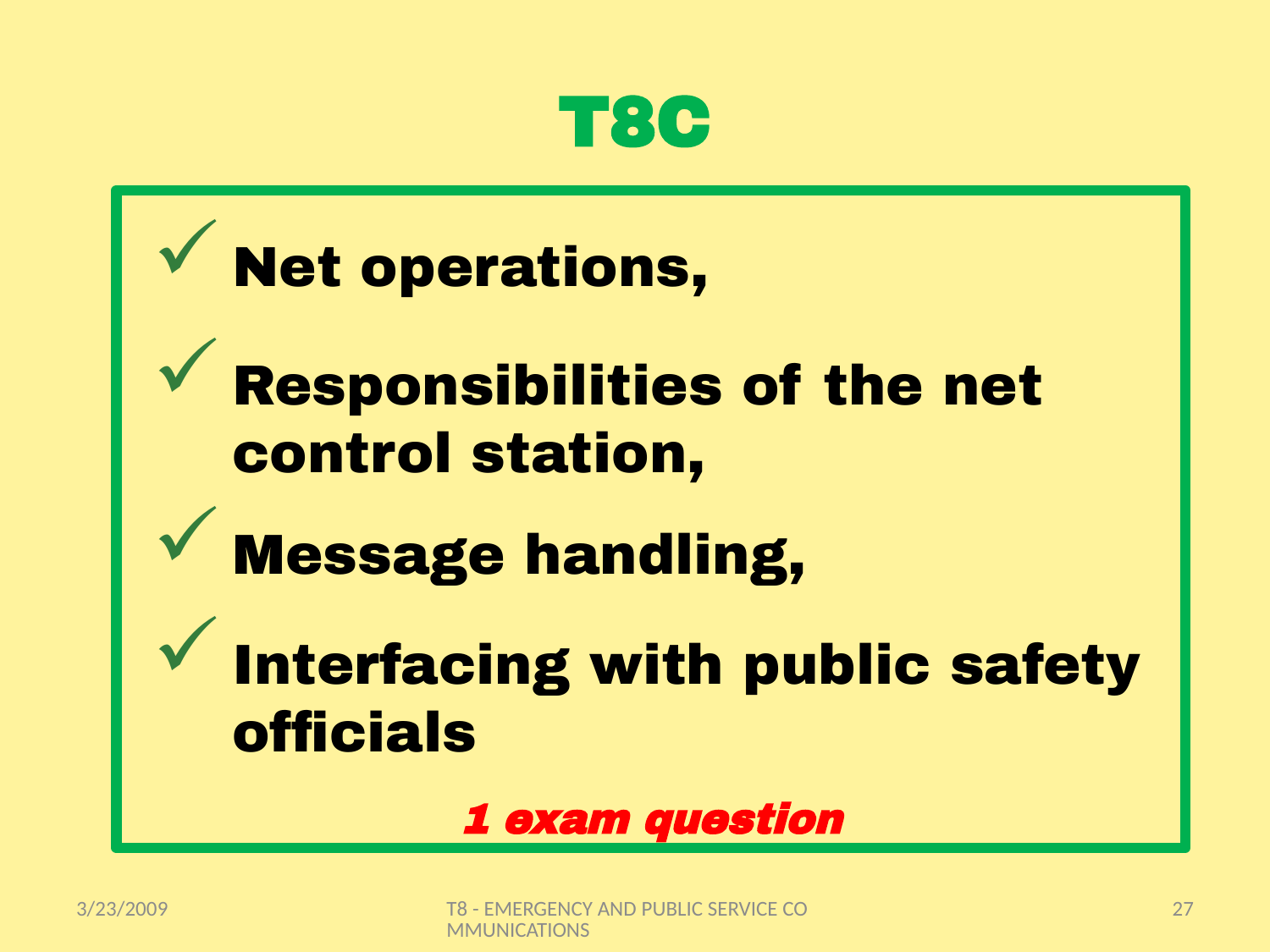

# T8C
Net operations,

Responsibilities of the net control station,
Message handling,

Interfacing with public safety officials

1 exam question
3/23/2009
T8 - EMERGENCY AND PUBLIC SERVICE COMMUNICATIONS
27